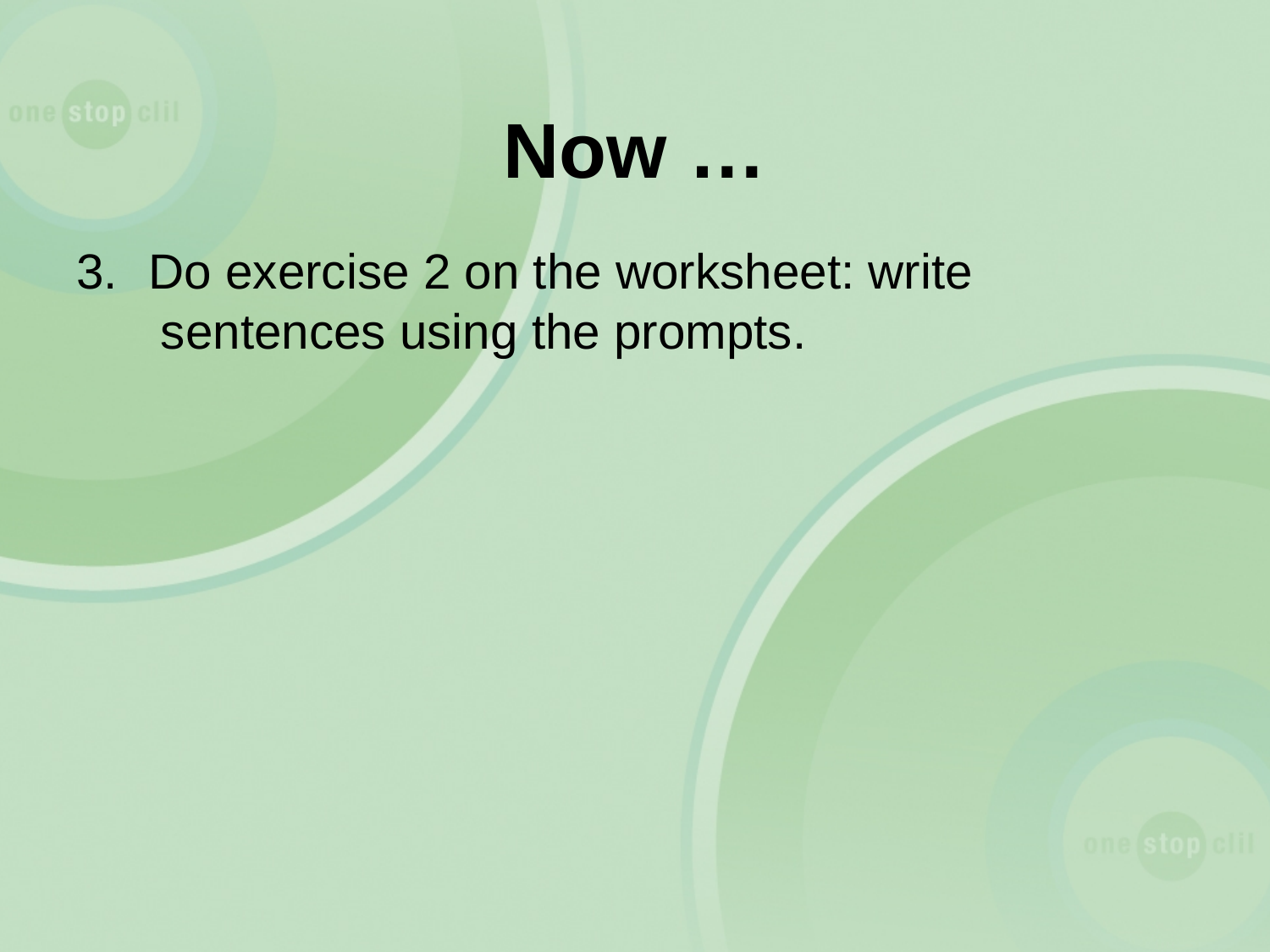

# Now …
3.  Do exercise 2 on the worksheet: write sentences using the prompts.